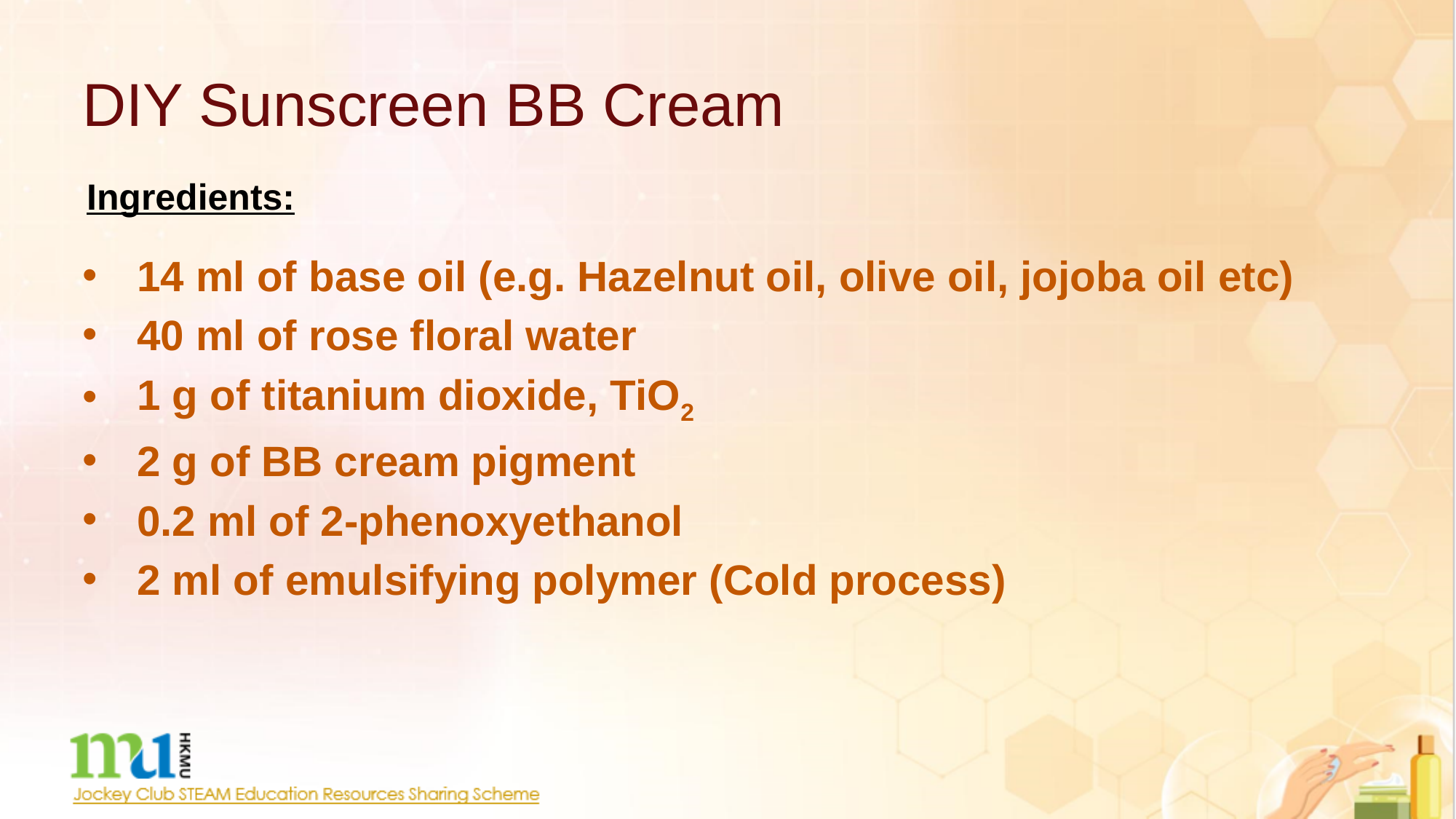

18
DIY Sunscreen BB Cream
Ingredients:
14 ml of base oil (e.g. Hazelnut oil, olive oil, jojoba oil etc)
40 ml of rose floral water
1 g of titanium dioxide, TiO2
2 g of BB cream pigment
0.2 ml of 2-phenoxyethanol
2 ml of emulsifying polymer (Cold process)